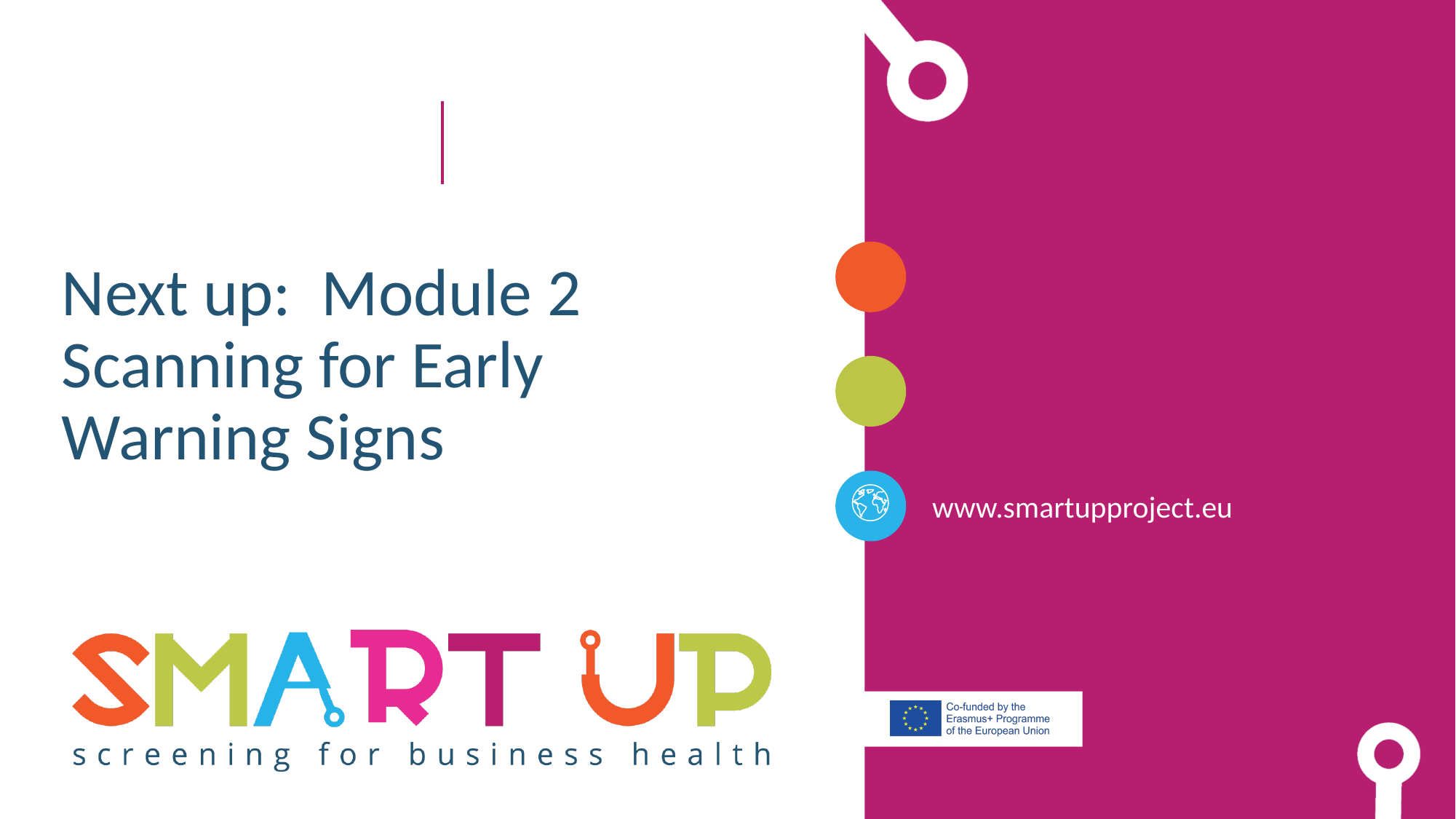

Next up:  Module 2 Scanning for Early Warning Signs

www.smartupproject.eu